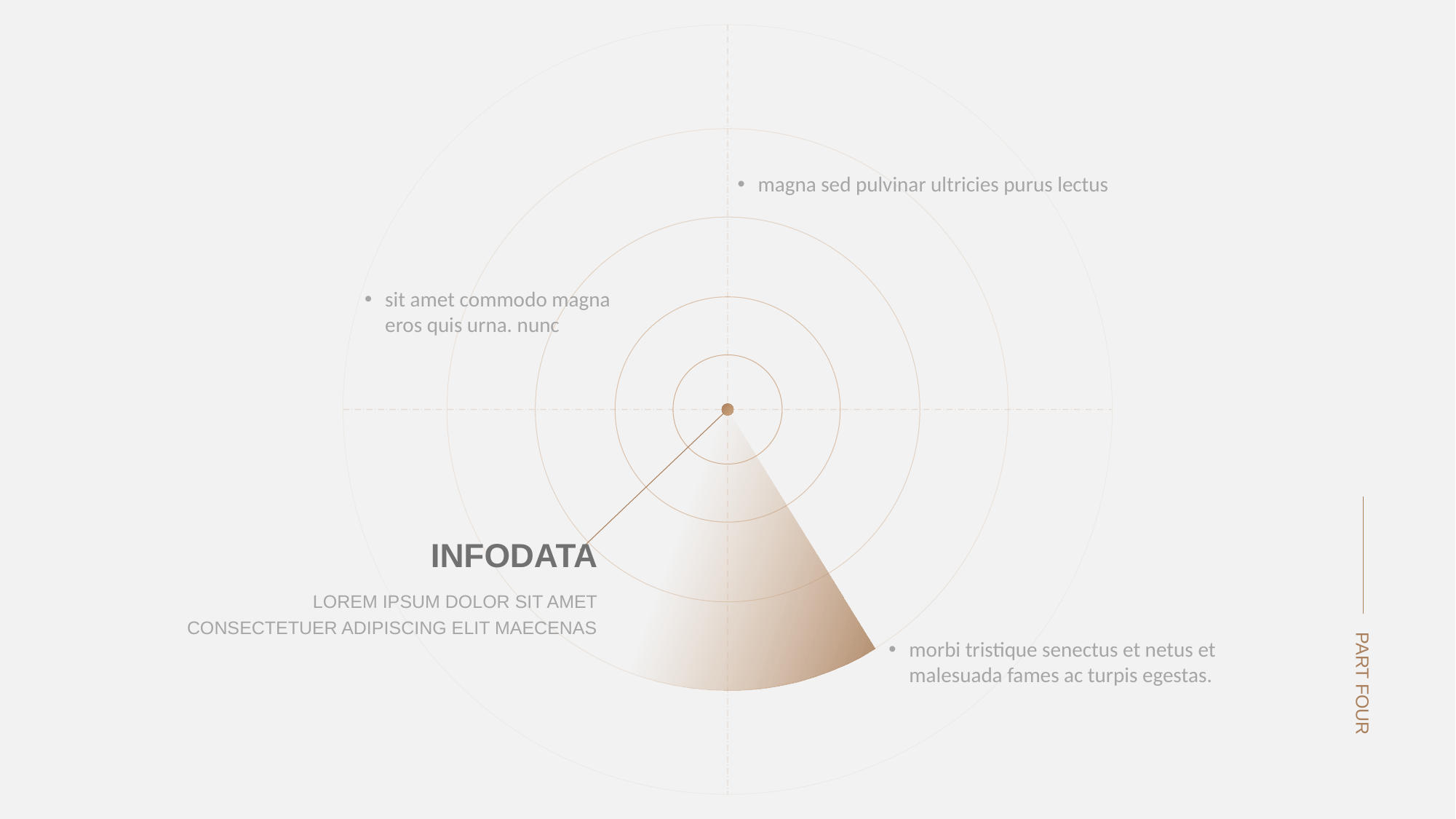

magna sed pulvinar ultricies purus lectus

sit amet commodo magna eros quis urna. nunc

INFODATA
LOREM IPSUM DOLOR SIT AMET CONSECTETUER ADIPISCING ELIT MAECENAS
morbi tristique senectus et netus et malesuada fames ac turpis egestas.
PART FOUR